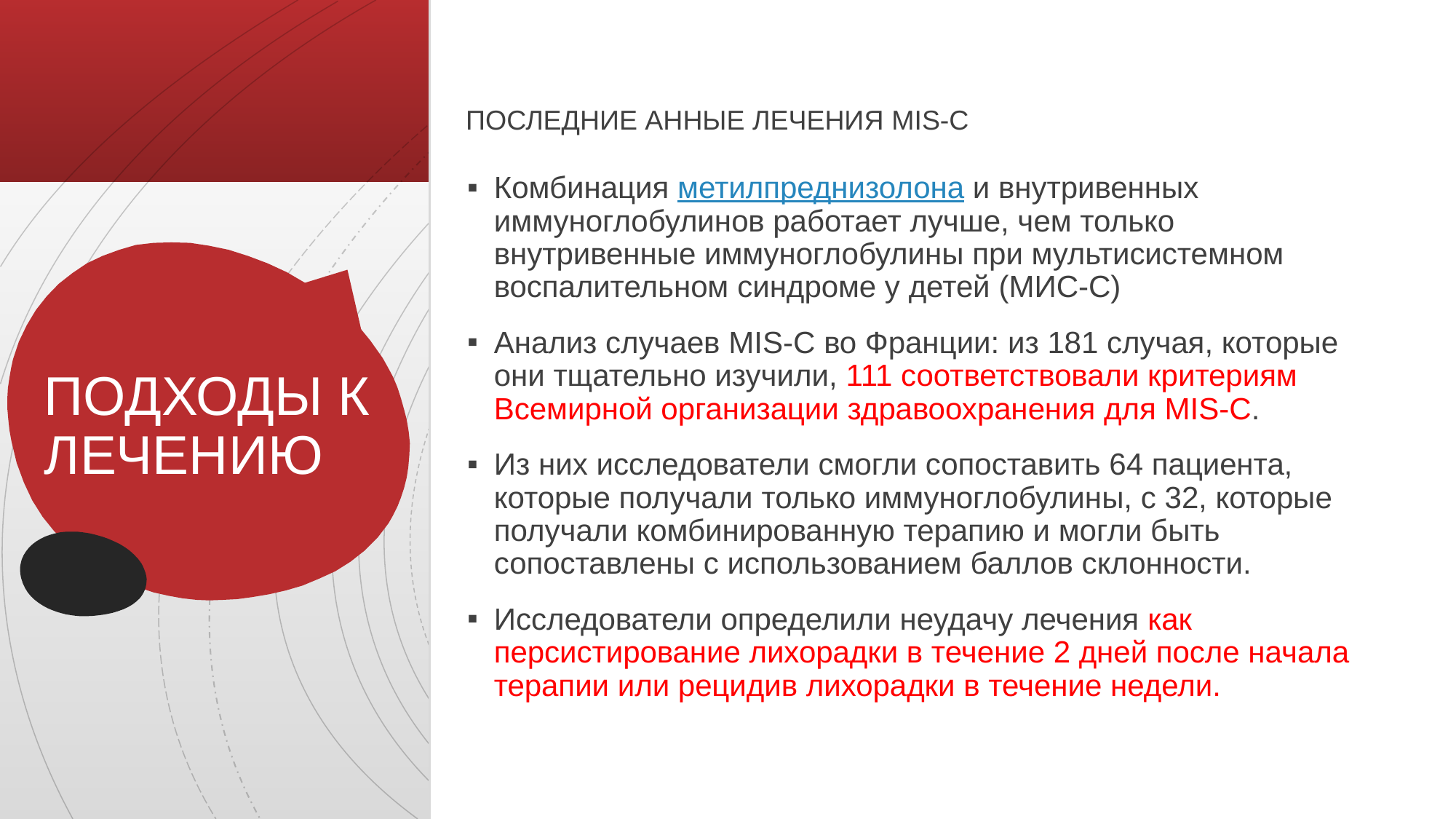

ПОСЛЕДНИЕ АННЫЕ ЛЕЧЕНИЯ MIS-C
Комбинация метилпреднизолона и внутривенных иммуноглобулинов работает лучше, чем только внутривенные иммуноглобулины при мультисистемном воспалительном синдроме у детей (МИС-С)
Анализ случаев MIS-C во Франции: из 181 случая, которые они тщательно изучили, 111 соответствовали критериям Всемирной организации здравоохранения для MIS-C.
Из них исследователи смогли сопоставить 64 пациента, которые получали только иммуноглобулины, с 32, которые получали комбинированную терапию и могли быть сопоставлены с использованием баллов склонности.
Исследователи определили неудачу лечения как персистирование лихорадки в течение 2 дней после начала терапии или рецидив лихорадки в течение недели.
# ПОДХОДЫ К ЛЕЧЕНИЮ